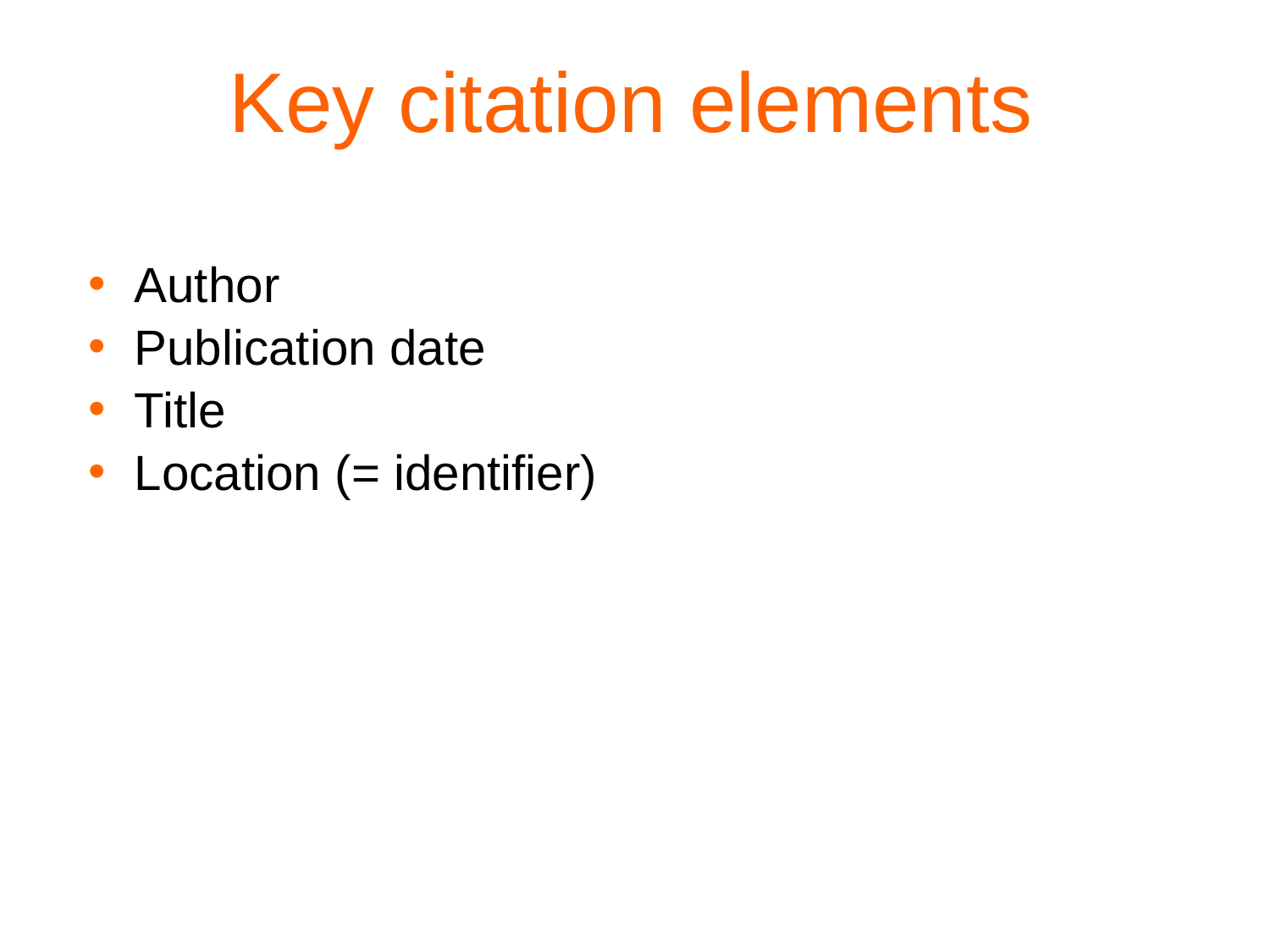

Key citation elements
Author
Publication date
Title
Location (= identifier)